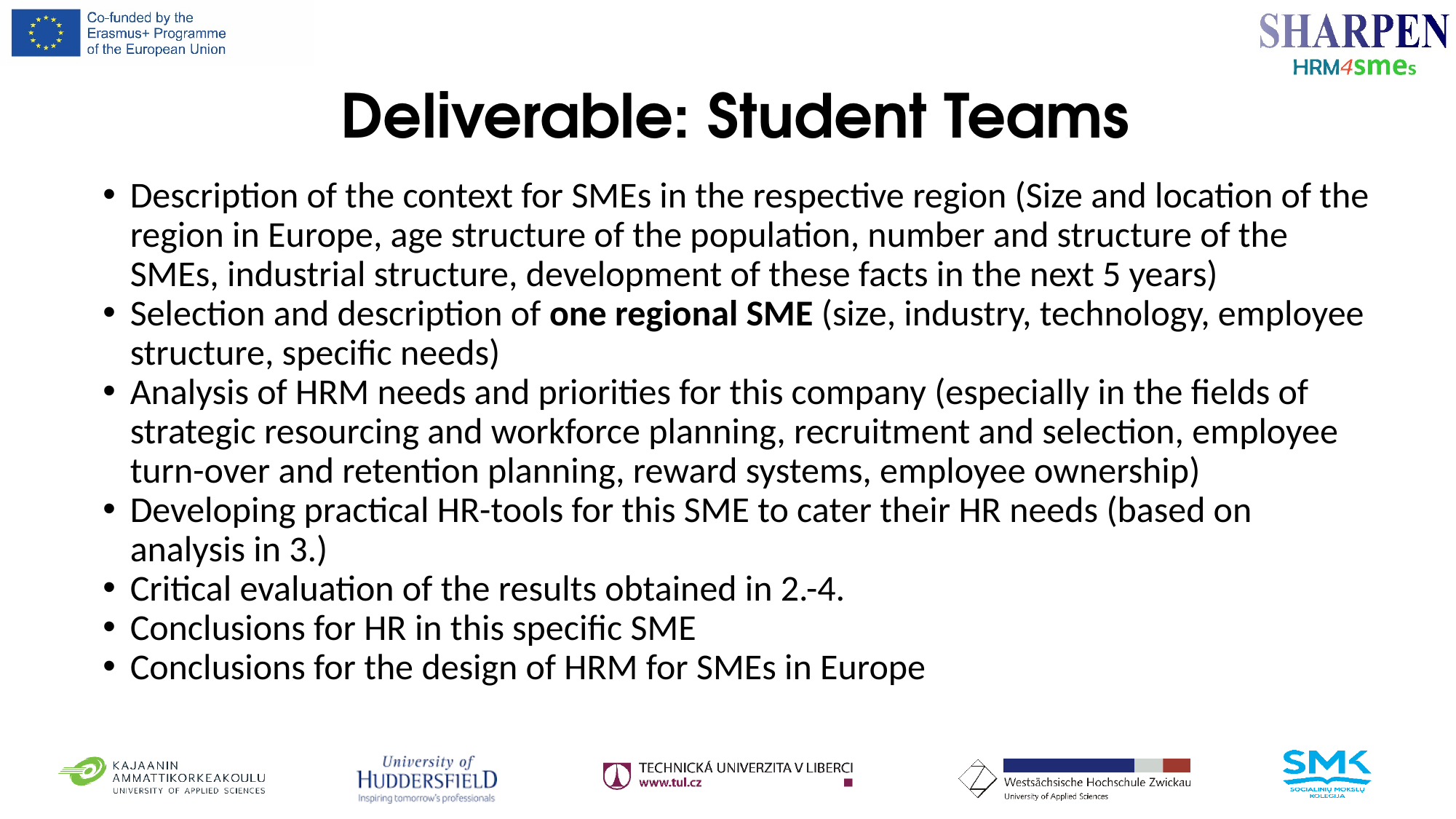

Deliverable: Student Teams
Description of the context for SMEs in the respective region (Size and location of the region in Europe, age structure of the population, number and structure of the SMEs, industrial structure, development of these facts in the next 5 years)
Selection and description of one regional SME (size, industry, technology, employee structure, specific needs)
Analysis of HRM needs and priorities for this company (especially in the fields of strategic resourcing and workforce planning, recruitment and selection, employee turn-over and retention planning, reward systems, employee ownership)
Developing practical HR-tools for this SME to cater their HR needs (based on analysis in 3.)
Critical evaluation of the results obtained in 2.-4.
Conclusions for HR in this specific SME
Conclusions for the design of HRM for SMEs in Europe